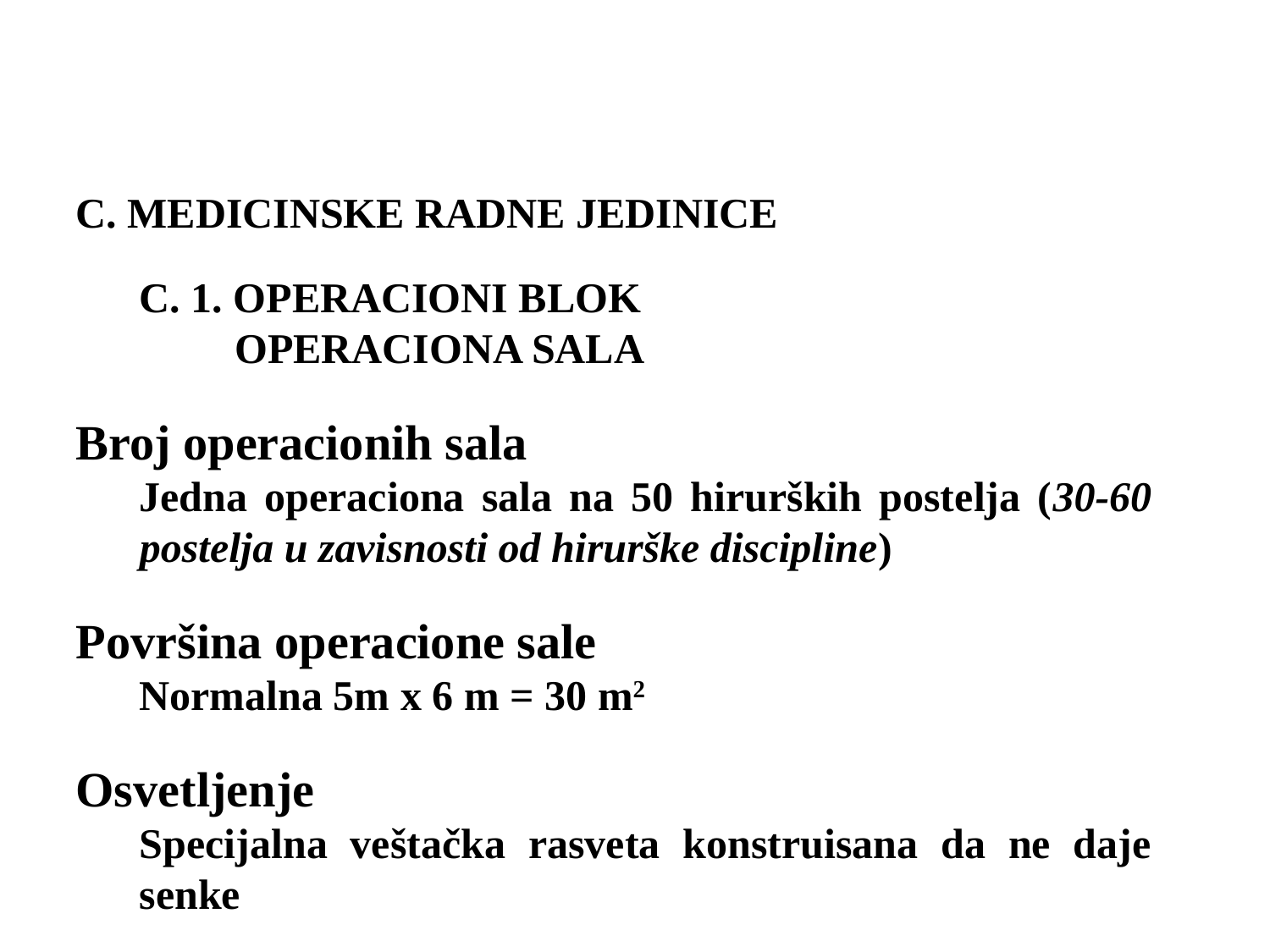

C. MEDICINSKE RADNE JEDINICE

C. 1. OPERACIONI BLOK
   OPERACIONA SALA

Broj operacionih sala
Jedna operaciona sala na 50 hirurških postelja (30-60 postelja u zavisnosti od hirurške discipline)

Površina operacione sale
Normalna 5m x 6 m = 30 m2

Osvetljenje
Specijalna veštačka rasveta konstruisana da ne daje senke